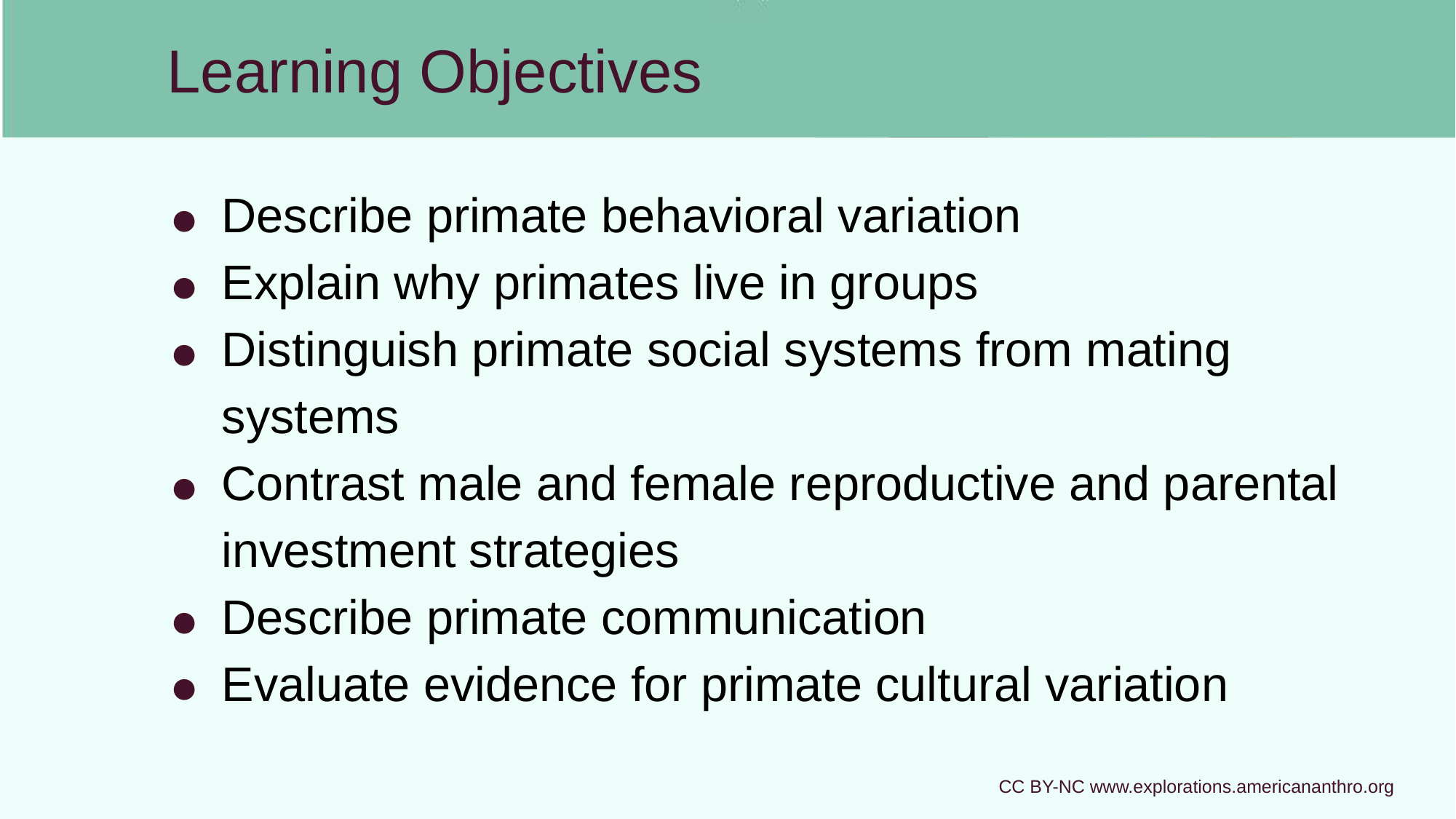

# Learning Objectives
Describe primate behavioral variation
Explain why primates live in groups
Distinguish primate social systems from mating systems
Contrast male and female reproductive and parental investment strategies
Describe primate communication
Evaluate evidence for primate cultural variation